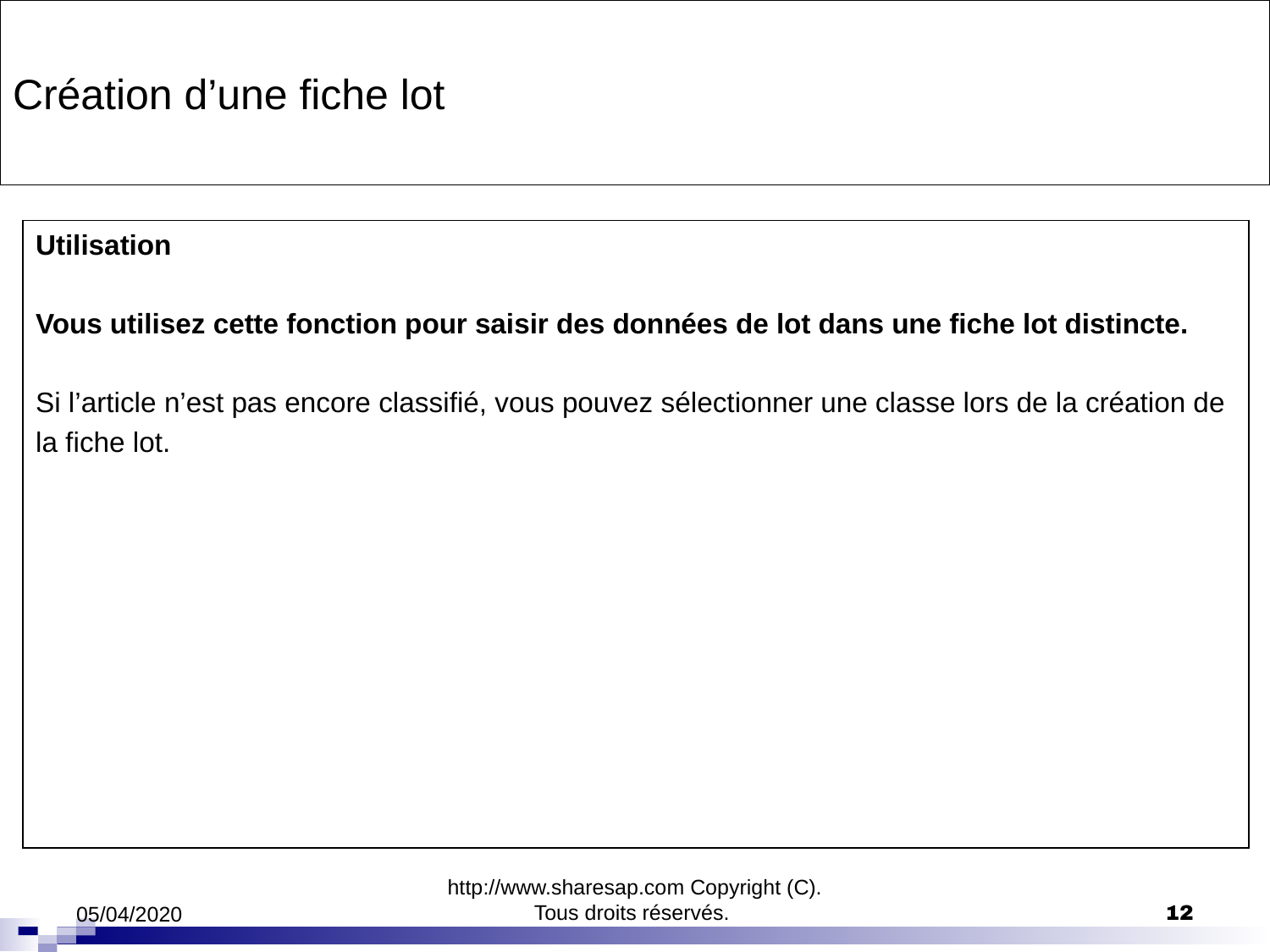

# Création d’une fiche lot
Utilisation

Vous utilisez cette fonction pour saisir des données de lot dans une fiche lot distincte.

Si l’article n’est pas encore classifié, vous pouvez sélectionner une classe lors de la création de
la fiche lot.

05/04/2020
http://www.sharesap.com Copyright (C). Tous droits réservés.
12